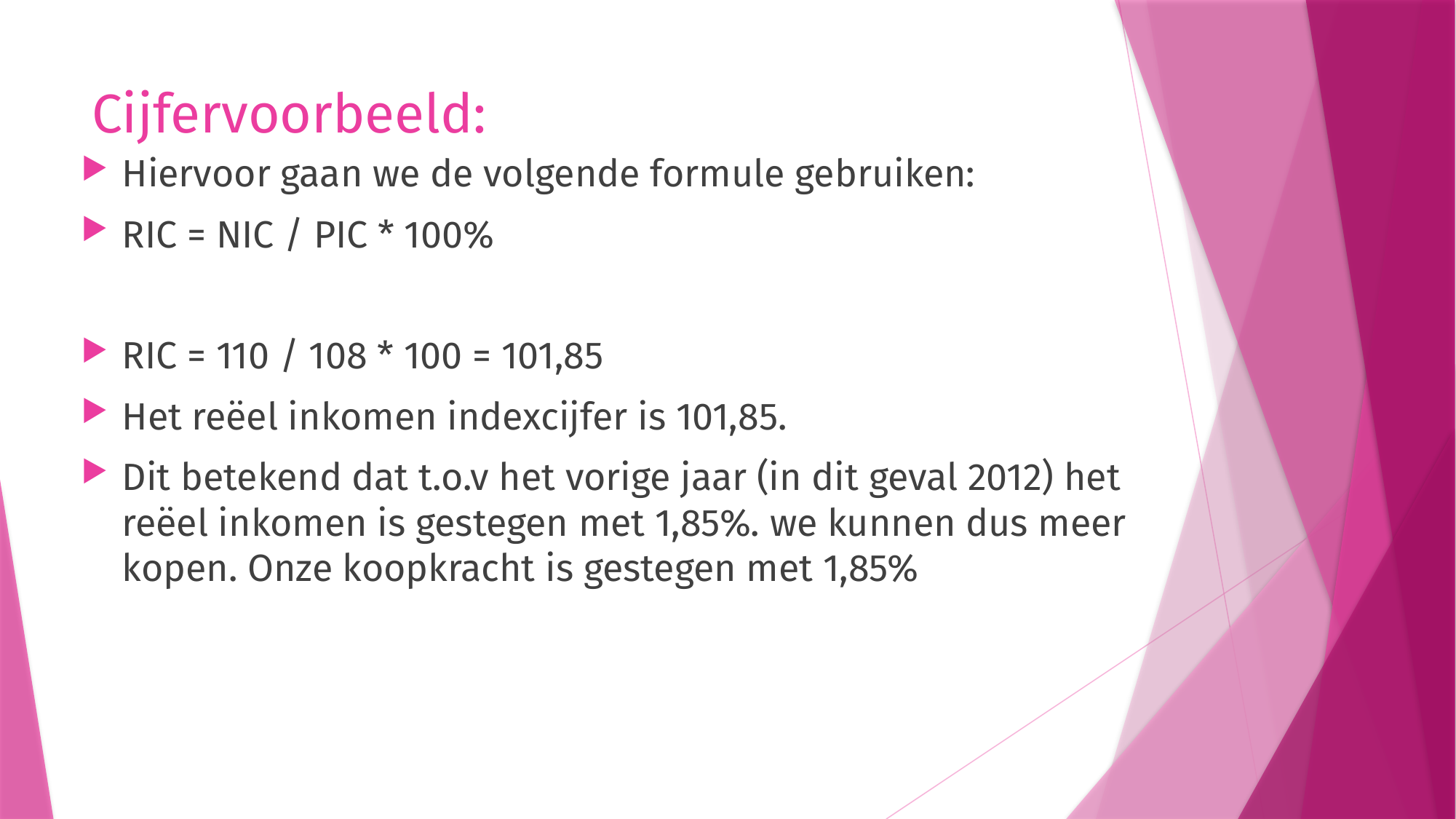

# Cijfervoorbeeld:
Hiervoor gaan we de volgende formule gebruiken:
RIC = NIC / PIC * 100%

RIC = 110 / 108 * 100 = 101,85
Het reëel inkomen indexcijfer is 101,85.
Dit betekend dat t.o.v het vorige jaar (in dit geval 2012) het reëel inkomen is gestegen met 1,85%. we kunnen dus meer kopen. Onze koopkracht is gestegen met 1,85%